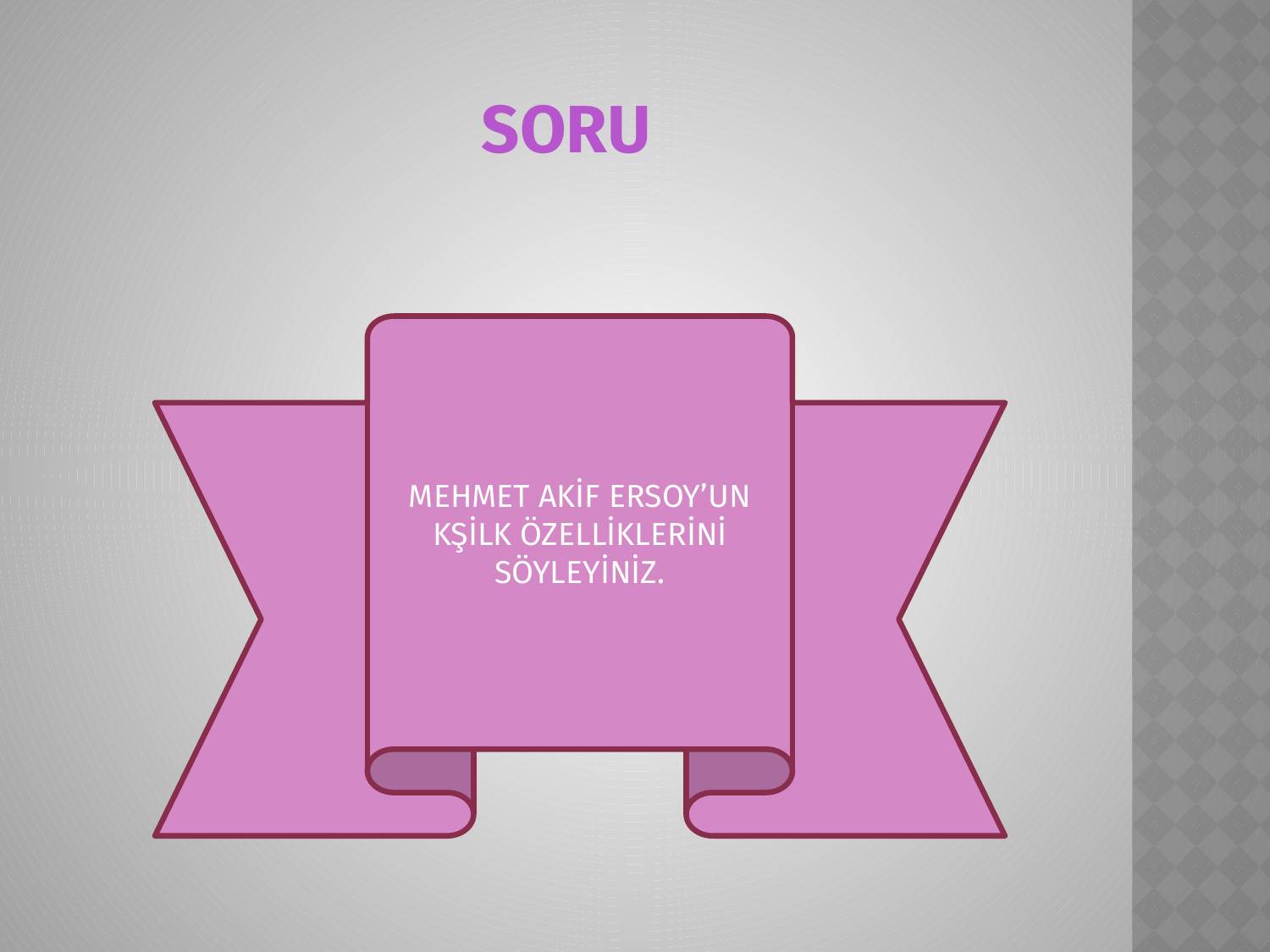

# SORU

MEHMET AKİF ERSOY’UN KŞİLK ÖZELLİKLERİNİ SÖYLEYİNİZ.